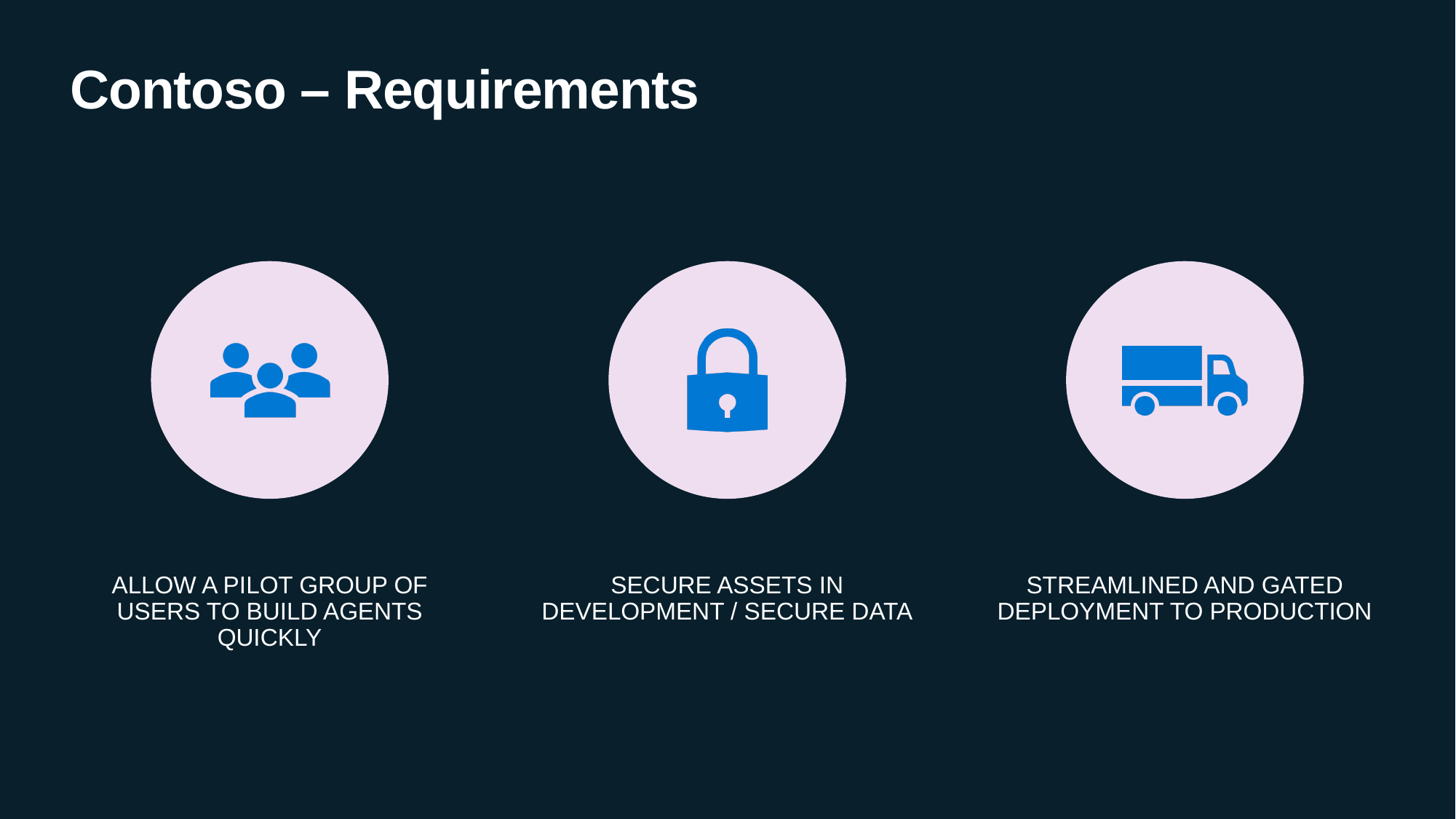

# Contoso – Requirements
Allow a pilot group of users to build agents quickly
Secure assets in development / Secure Data
Streamlined and Gated Deployment to Production